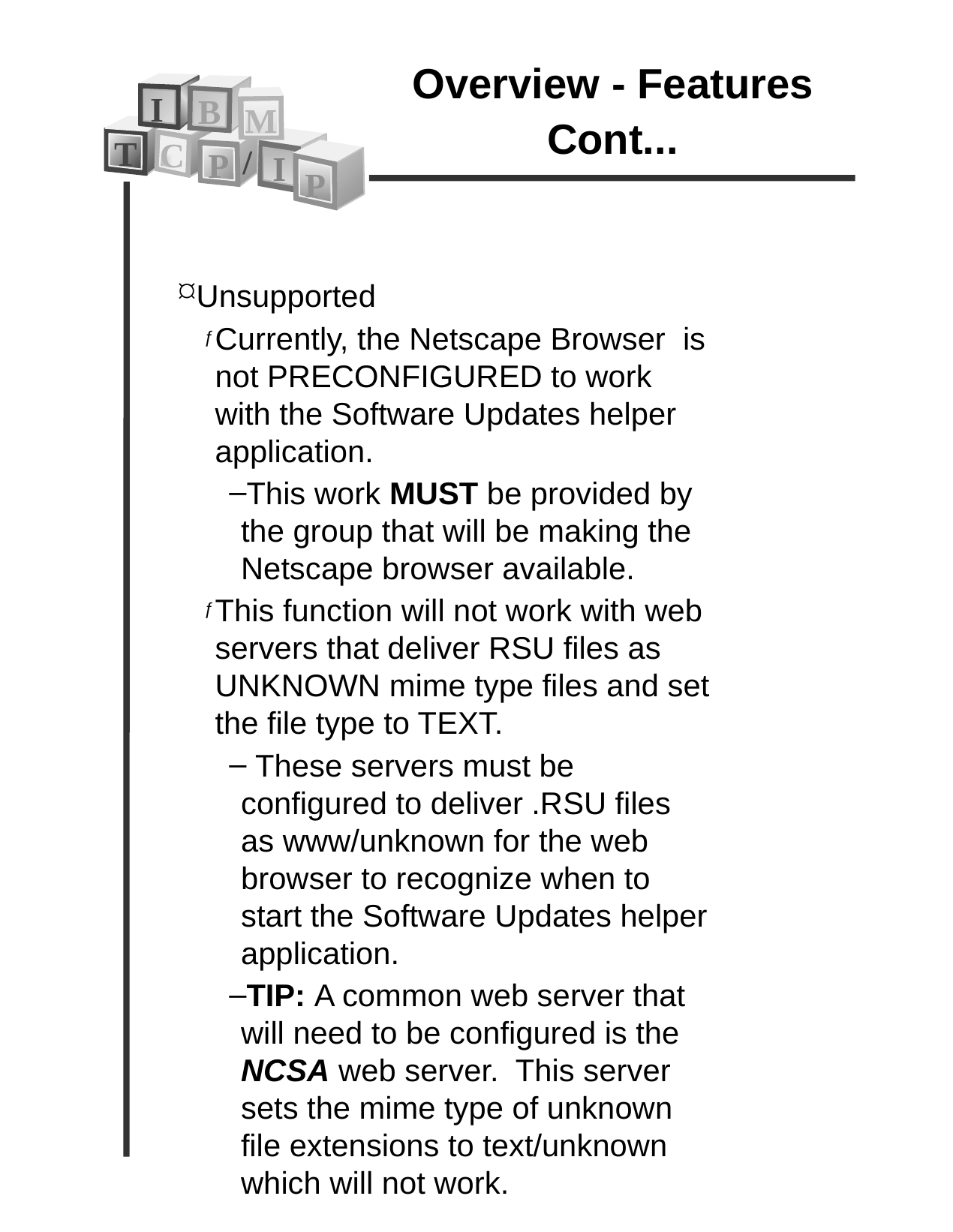

Overview - Features
Cont...

I

B

M

T
C

/

P

I

P

Unsupported
Currently, the Netscape Browser  is not PRECONFIGURED to work with the Software Updates helper application.
This work MUST be provided by the group that will be making the Netscape browser available.
This function will not work with web servers that deliver RSU files as UNKNOWN mime type files and set the file type to TEXT.
 These servers must be configured to deliver .RSU files as www/unknown for the web browser to recognize when to start the Software Updates helper application.
TIP: A common web server that will need to be configured is the NCSA web server.  This server sets the mime type of unknown file extensions to text/unknown which will not work.